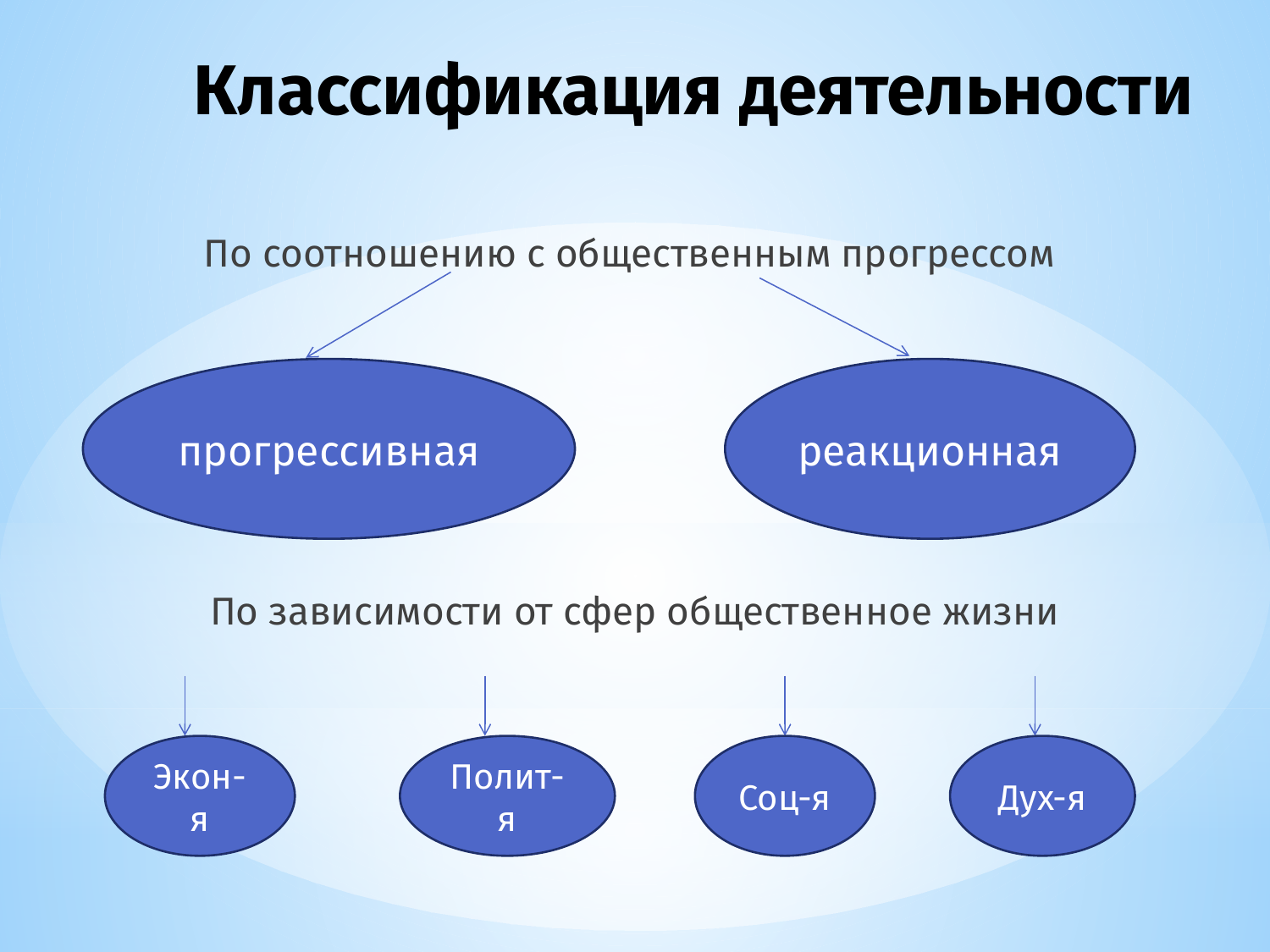

# Классификация деятельности
По соотношению с общественным прогрессом

По зависимости от сфер общественное жизни

прогрессивная
реакционная
Экон-я
Полит-я
Соц-я
Дух-я